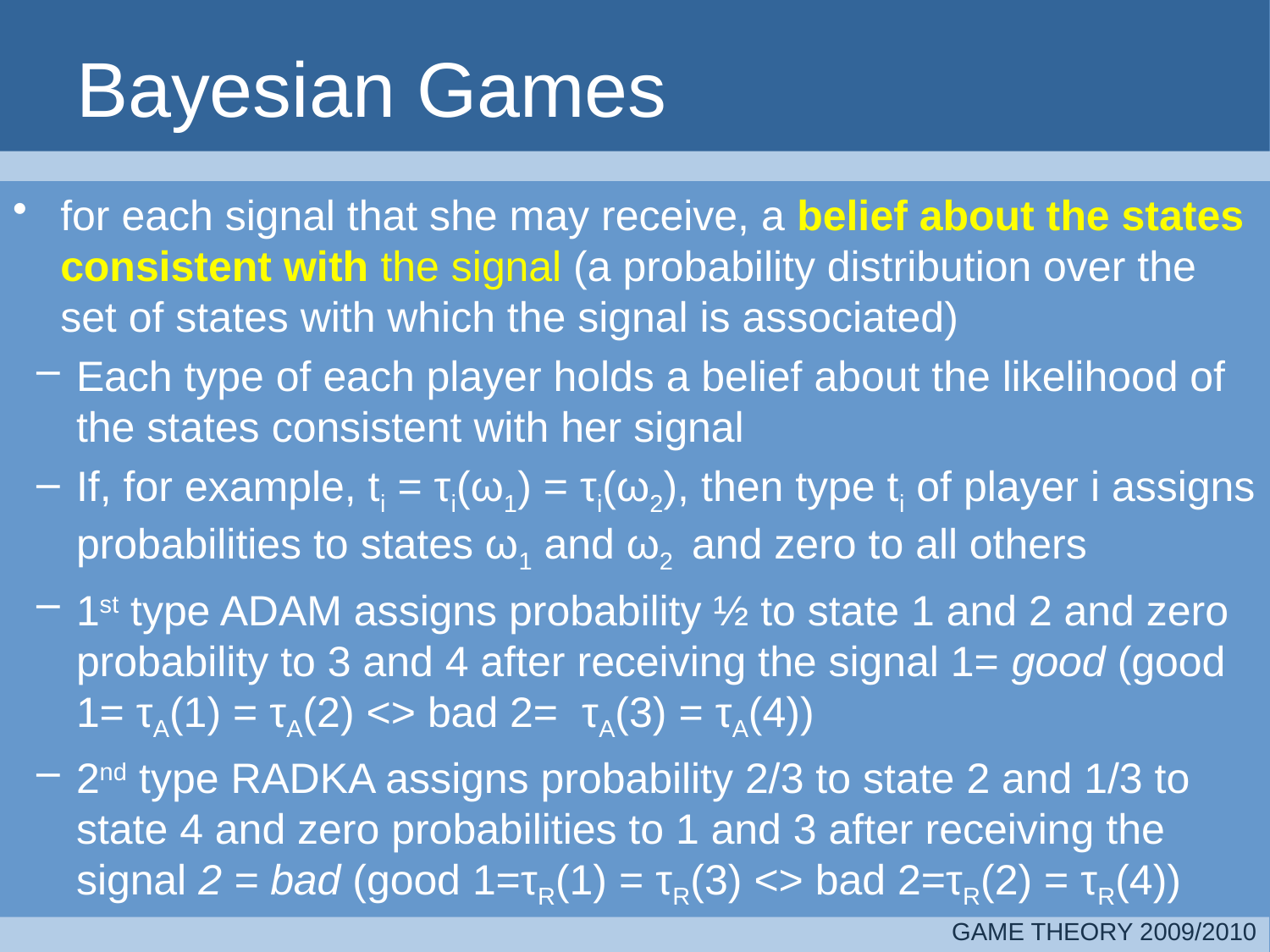

# Bayesian Games
for each signal that she may receive, a belief about the states consistent with the signal (a probability distribution over the set of states with which the signal is associated)
Each type of each player holds a belief about the likelihood of the states consistent with her signal
If, for example, ti = τi(ω1) = τi(ω2), then type ti of player i assigns probabilities to states ω1 and ω2  and zero to all others
1st type ADAM assigns probability ½ to state 1 and 2 and zero probability to 3 and 4 after receiving the signal 1= good (good 1= τA(1) = τA(2) <> bad 2=  τA(3) = τA(4))
2nd type RADKA assigns probability 2/3 to state 2 and 1/3 to state 4 and zero probabilities to 1 and 3 after receiving the signal 2 = bad (good 1=τR(1) = τR(3) <> bad 2=τR(2) = τR(4))

GAME THEORY 2009/2010